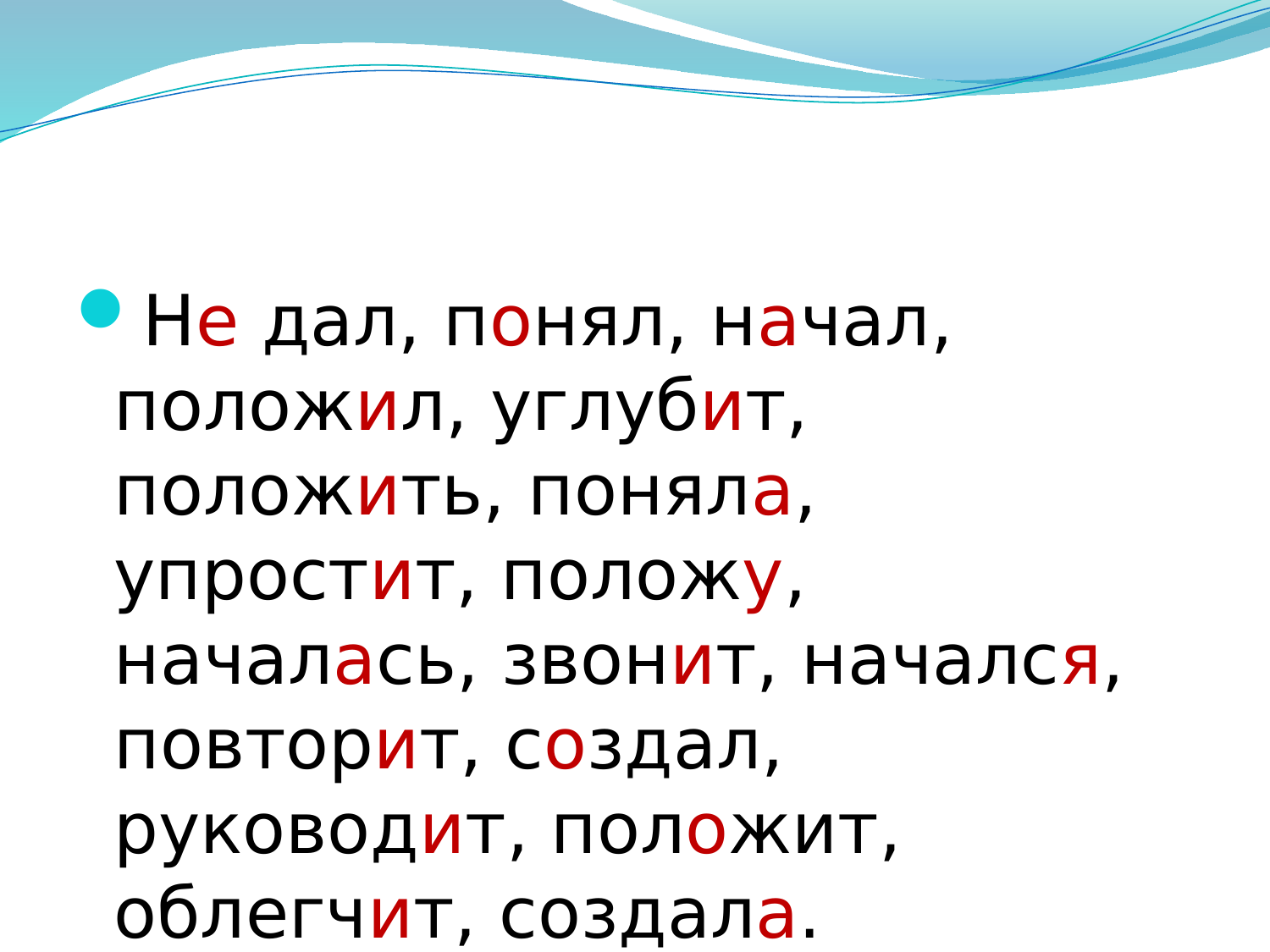

#
Не дал, понял, начал, положил, углубит, положить, поняла, упростит, положу, началась, звонит, начался, повторит, создал, руководит, положит, облегчит, создала.